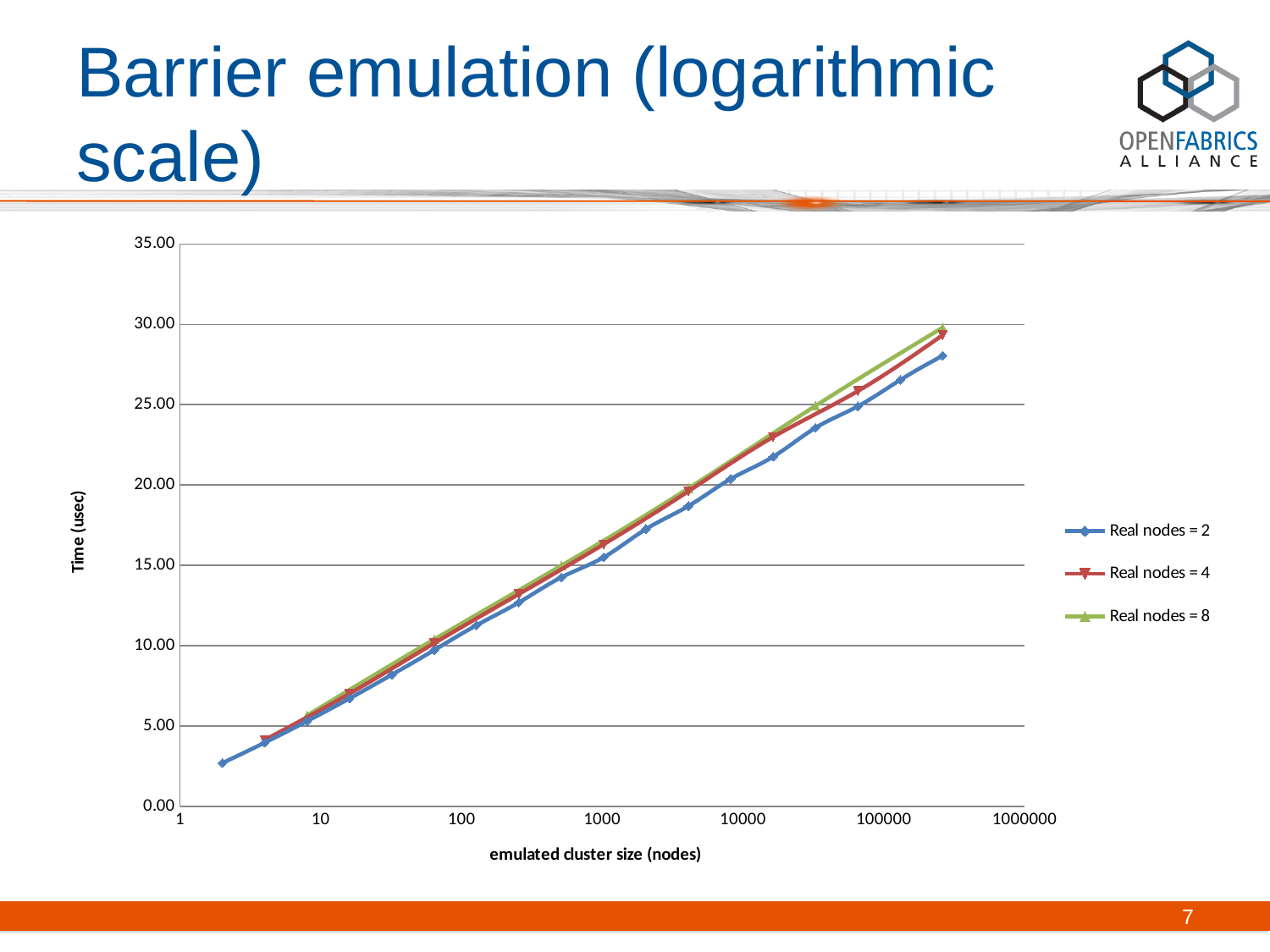

# Barrier emulation (logarithmic scale)

### Chart

| Category | Real nodes = 2 | Real nodes = 4 | Real nodes = 8 |
|---|---|---|---|
7